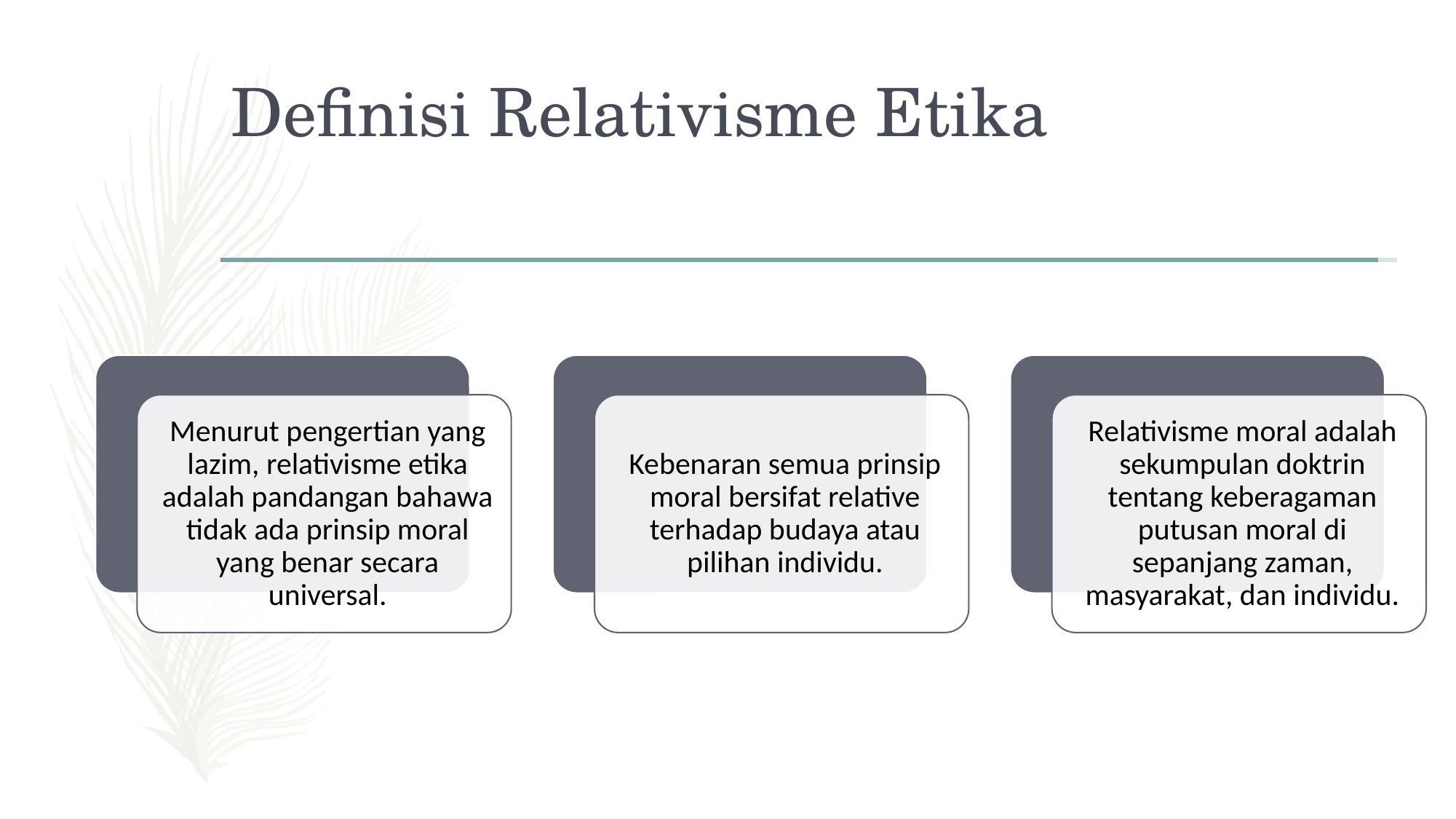

# Definisi Relativisme Etika
Menurut pengertian yang lazim, relativisme etika adalah pandangan bahawa tidak ada prinsip moral yang benar secara universal.
Kebenaran semua prinsip moral bersifat relative terhadap budaya atau pilihan individu.
Relativisme moral adalah sekumpulan doktrin tentang keberagaman putusan moral di sepanjang zaman, masyarakat, dan individu.